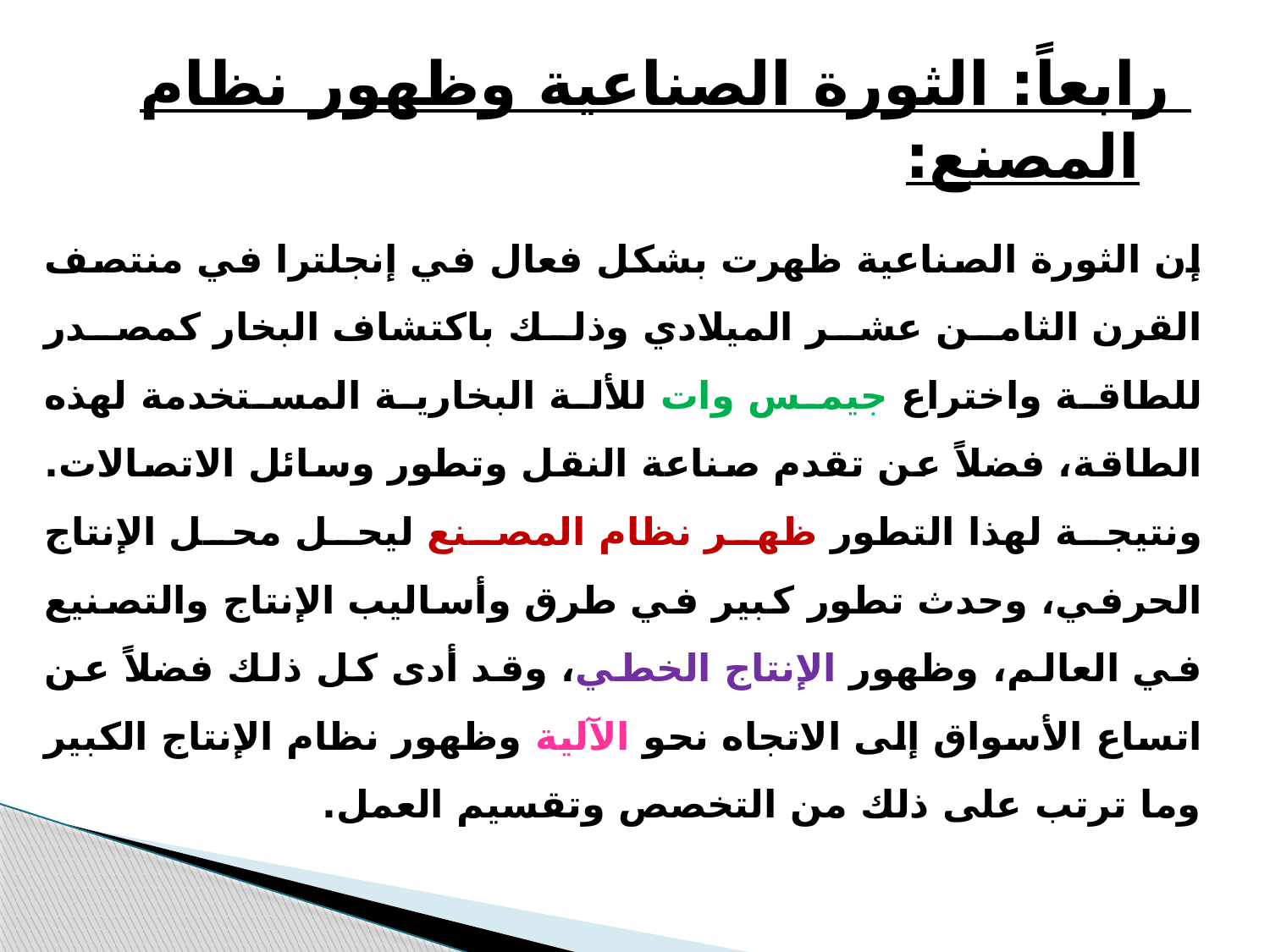

# رابعاً: الثورة الصناعية وظهور نظام المصنع:
إن الثورة الصناعية ظهرت بشكل فعال في إنجلترا في منتصف القرن الثامن عشر الميلادي وذلك باكتشاف البخار كمصدر للطاقة واختراع جيمس وات للألة البخارية المستخدمة لهذه الطاقة، فضلاً عن تقدم صناعة النقل وتطور وسائل الاتصالات. ونتيجة لهذا التطور ظهر نظام المصنع ليحل محل الإنتاج الحرفي، وحدث تطور كبير في طرق وأساليب الإنتاج والتصنيع في العالم، وظهور الإنتاج الخطي، وقد أدى كل ذلك فضلاً عن اتساع الأسواق إلى الاتجاه نحو الآلية وظهور نظام الإنتاج الكبير وما ترتب على ذلك من التخصص وتقسيم العمل.